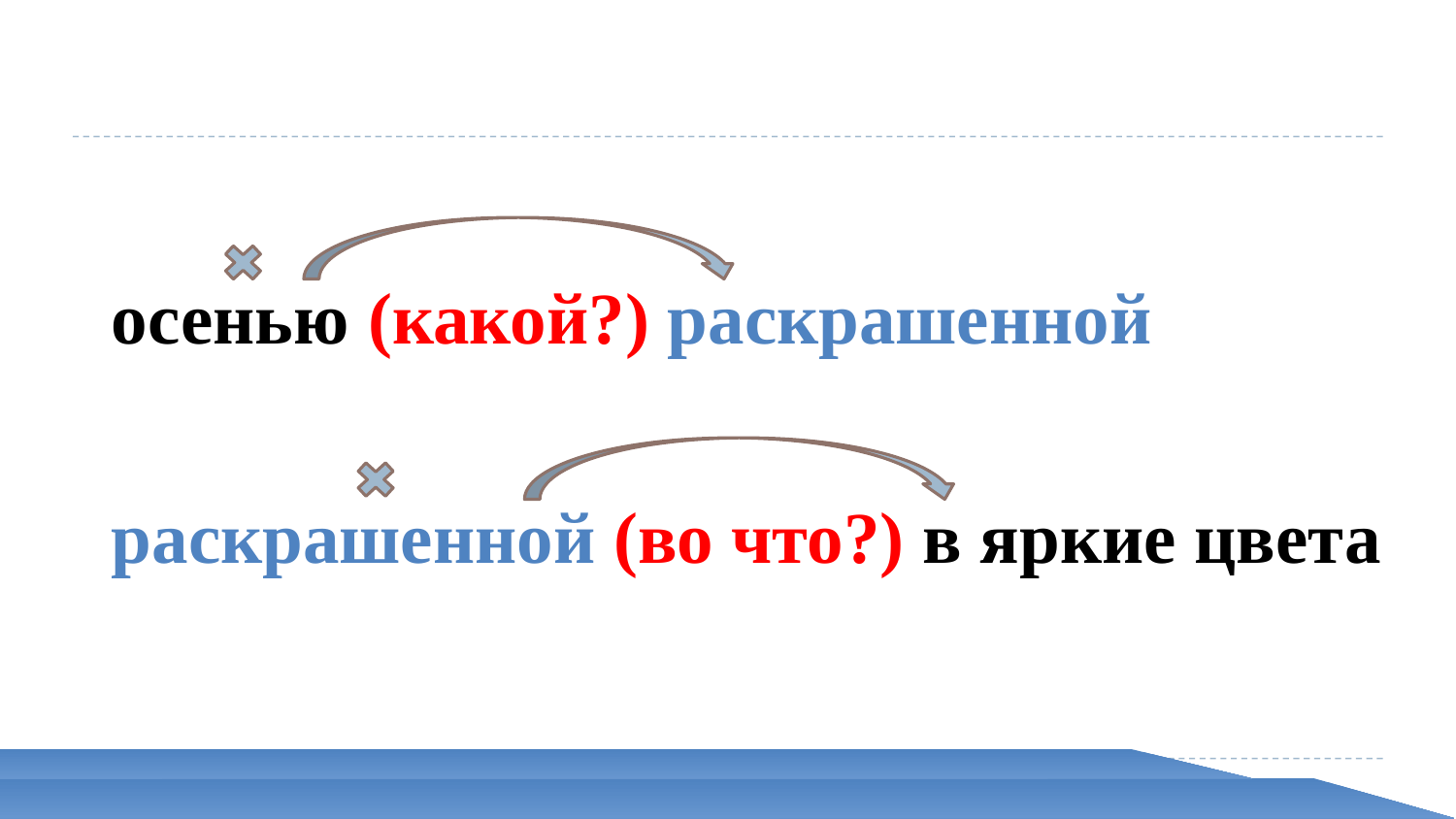

Санкт-Петербургская академия постдипломного педагогического образования

осенью (какой?) раскрашенной

раскрашенной (во что?) в яркие цвета